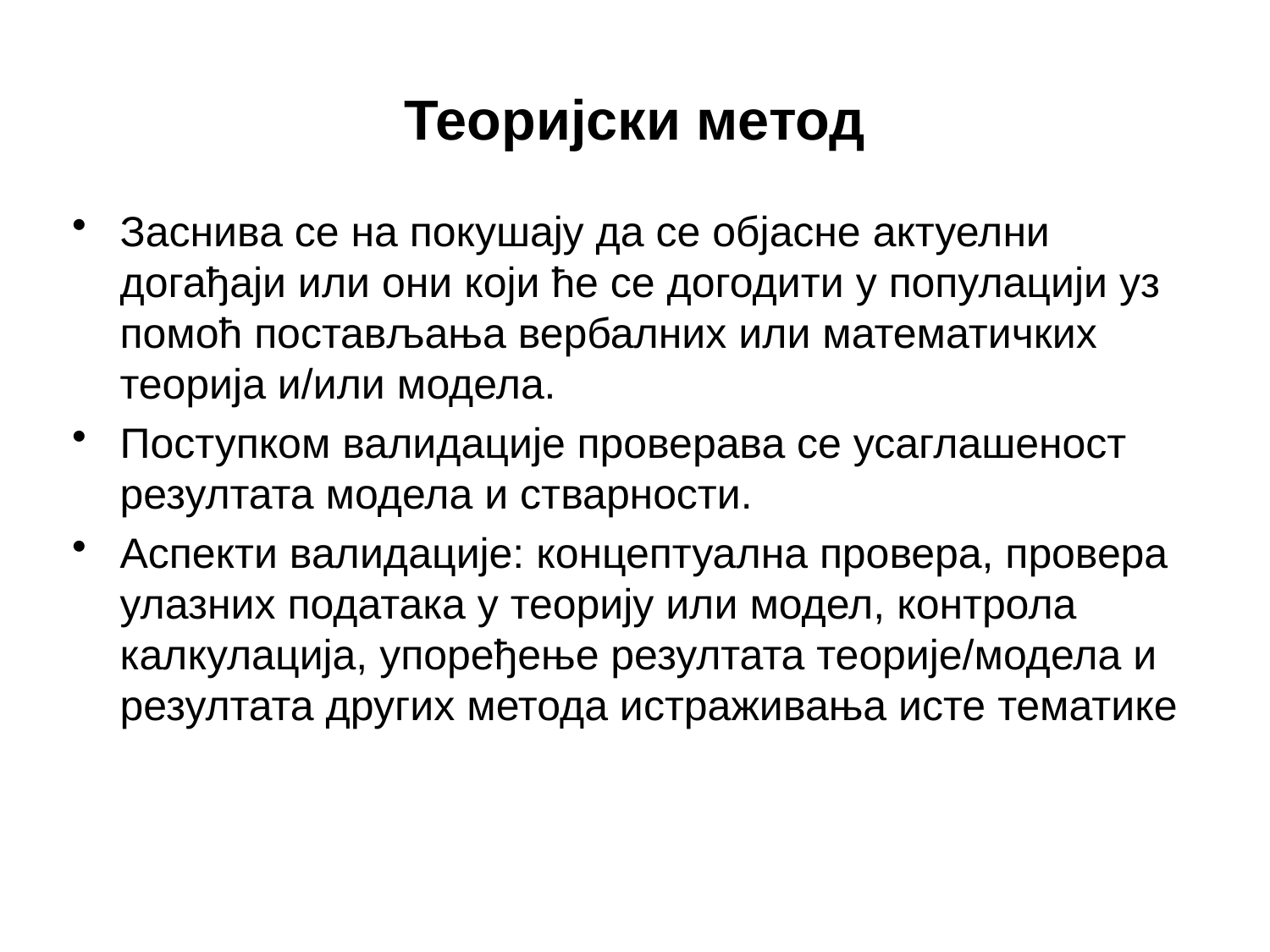

# Теоријски метод
Заснива се на покушају да се објасне актуелни догађаји или они који ће се догодити у популацији уз помоћ постављања вербалних или математичких теорија и/или модела.
Поступком валидације проверава се усаглашеност резултата модела и стварности.
Аспекти валидације: концептуална провера, провера улазних података у теорију или модел, контрола калкулација, упоређење резултата теорије/модела и резултата других метода истраживања исте тематике